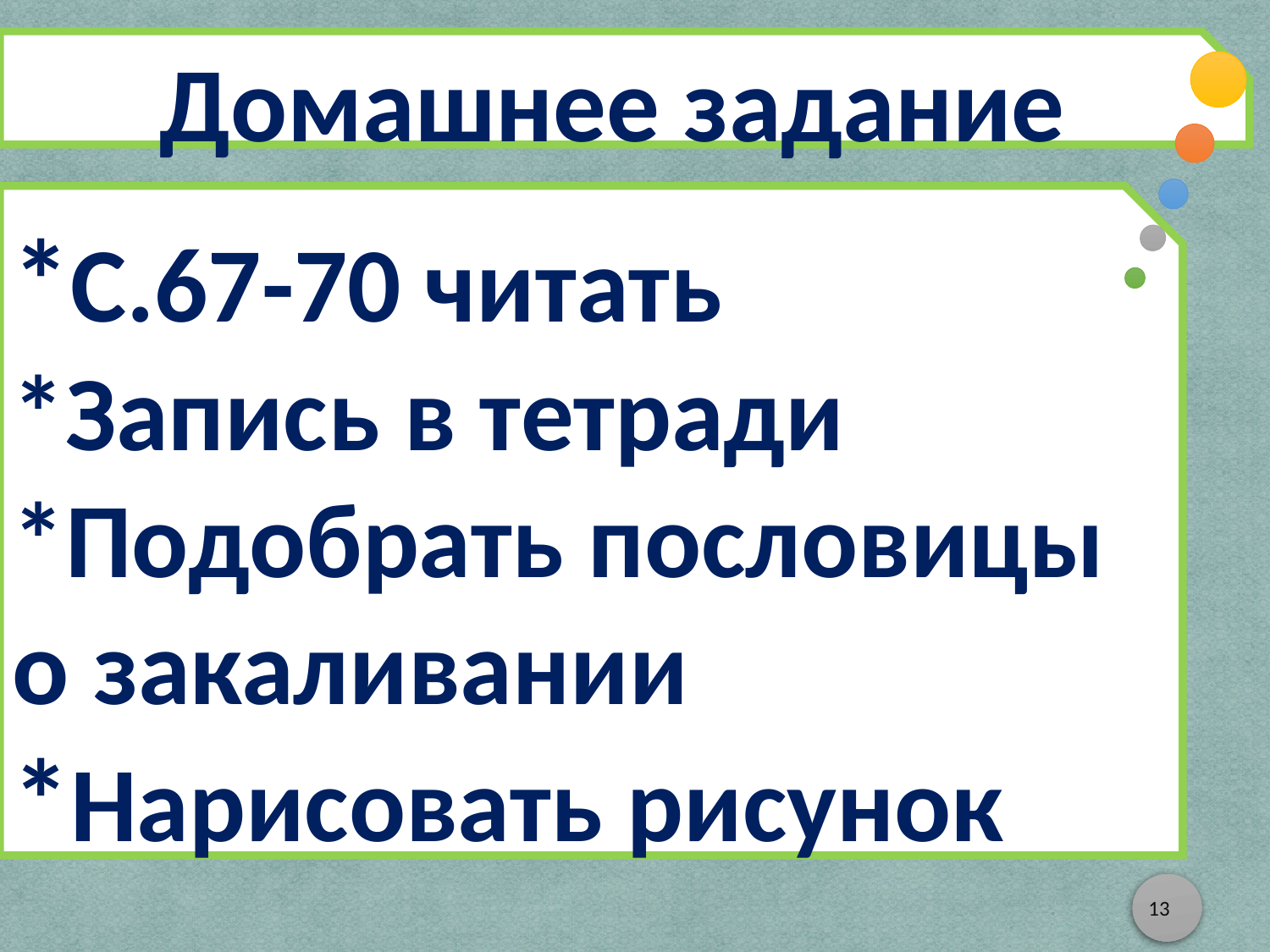

Домашнее задание

*С.67-70 читать
*Запись в тетради
*Подобрать пословицы о закаливании
*Нарисовать рисунок

13